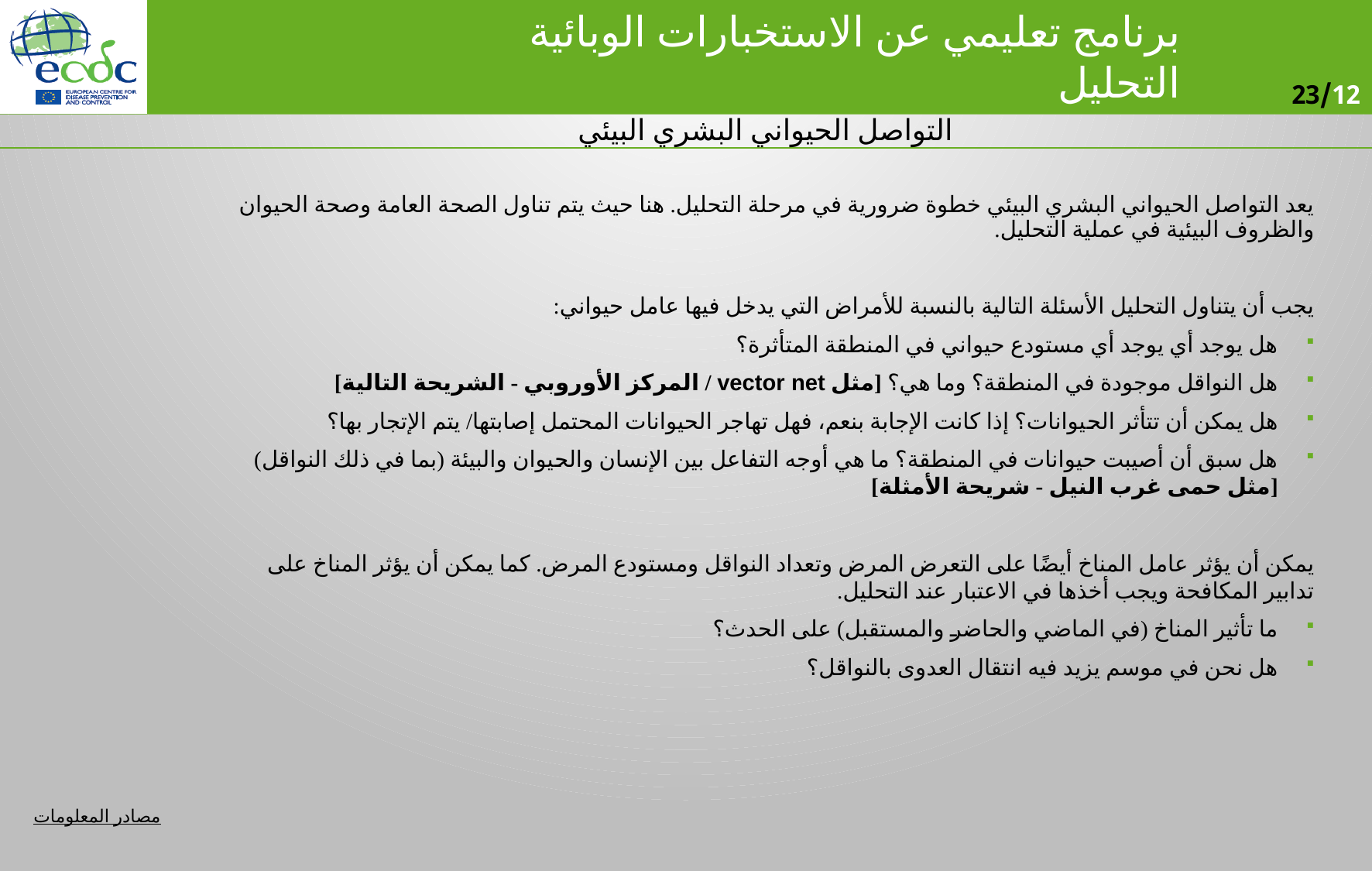

التواصل الحيواني البشري البيئي
يعد التواصل الحيواني البشري البيئي خطوة ضرورية في مرحلة التحليل. هنا حيث يتم تناول الصحة العامة وصحة الحيوان والظروف البيئية في عملية التحليل.

يجب أن يتناول التحليل الأسئلة التالية بالنسبة للأمراض التي يدخل فيها عامل حيواني:
هل يوجد أي يوجد أي مستودع حيواني في المنطقة المتأثرة؟
هل النواقل موجودة في المنطقة؟ وما هي؟ [مثل vector net / المركز الأوروبي - الشريحة التالية]
هل يمكن أن تتأثر الحيوانات؟ إذا كانت الإجابة بنعم، فهل تهاجر الحيوانات المحتمل إصابتها/ يتم الإتجار بها؟
هل سبق أن أصيبت حيوانات في المنطقة؟ ما هي أوجه التفاعل بين الإنسان والحيوان والبيئة (بما في ذلك النواقل) [مثل حمى غرب النيل - شريحة الأمثلة]

يمكن أن يؤثر عامل المناخ أيضًا على التعرض المرض وتعداد النواقل ومستودع المرض. كما يمكن أن يؤثر المناخ على تدابير المكافحة ويجب أخذها في الاعتبار عند التحليل.
ما تأثير المناخ (في الماضي والحاضر والمستقبل) على الحدث؟
هل نحن في موسم يزيد فيه انتقال العدوى بالنواقل؟

الحيوان
المنظمة العالمية لصحة الحيوان: http://www.oie.int/fr/info/fr_urgences.htm
منظمة الأغذية والزراعة: http://empres-i.fao.org/empres-i/home
هجرة الطيور: http://www.unep-aewa.org/news/latest_news.htm
الأنواع الدخيلة في أوروبا: http://www.europe-aliens.org/index.jsp http://www.issg.org/index.html

النواقل
المركز الأمريكي لمكافحة الأمراض: http://www.cdc.gov/ncidod/dvbid/index.html
المركز الأوروبي للوقاية من الأمراض ومكافحتها: http://www.ecdc.europa.eu/en/activities/diseaseprogrammes/Pages/VBORNET.aspx
الأمراض الناشئة في البيئة الأوروبية المتغيرة: http://ergodd.zoo.ox.ac.uk/eden/index.php?p=82

المناخ
 الأمم المتحدة: http://www.worldweather.org/
 أوروبا: http://www.meteoalarm.eu/
 مكاتب الأرصاد الجوية الوطنية: http://www.wmo.int/pages/members/region6_en.html
 التنبؤات المناخية: http://french.wunderground.com/

مصادر المعلومات